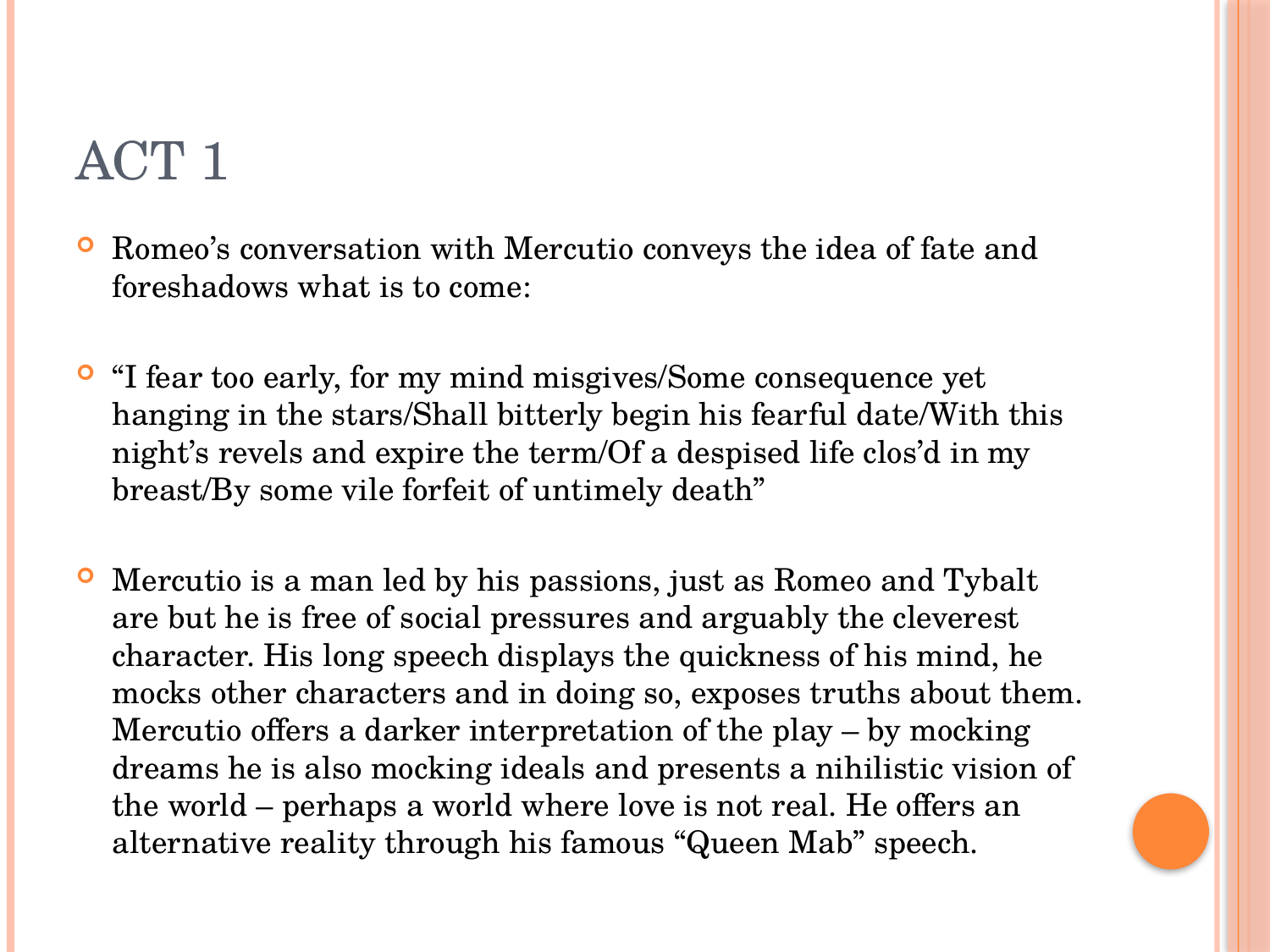

# Act 1
Romeo’s conversation with Mercutio conveys the idea of fate and foreshadows what is to come:

“I fear too early, for my mind misgives/Some consequence yet hanging in the stars/Shall bitterly begin his fearful date/With this night’s revels and expire the term/Of a despised life clos’d in my breast/By some vile forfeit of untimely death”

Mercutio is a man led by his passions, just as Romeo and Tybalt are but he is free of social pressures and arguably the cleverest character. His long speech displays the quickness of his mind, he mocks other characters and in doing so, exposes truths about them. Mercutio offers a darker interpretation of the play – by mocking dreams he is also mocking ideals and presents a nihilistic vision of the world – perhaps a world where love is not real. He offers an alternative reality through his famous “Queen Mab” speech.